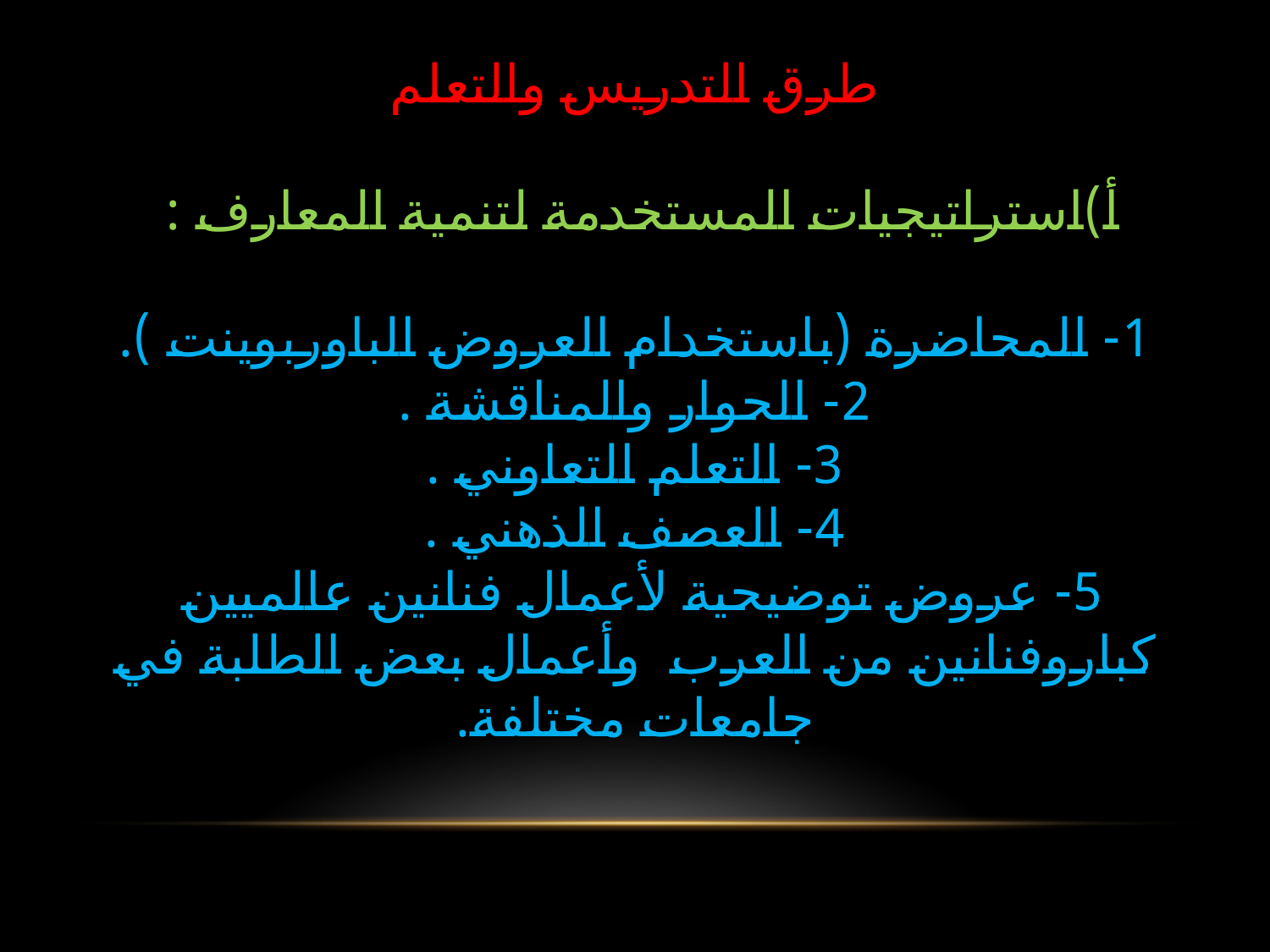

# طرق التدريس والتعلم أ)استراتيجيات المستخدمة لتنمية المعارف : 1- المحاضرة (باستخدام العروض الباوربوينت ). 2- الحوار والمناقشة . 3- التعلم التعاوني . 4- العصف الذهني . 5- عروض توضيحية لأعمال فنانين عالميين  كباروفنانين من العرب  وأعمال بعض الطلبة في جامعات مختلفة.